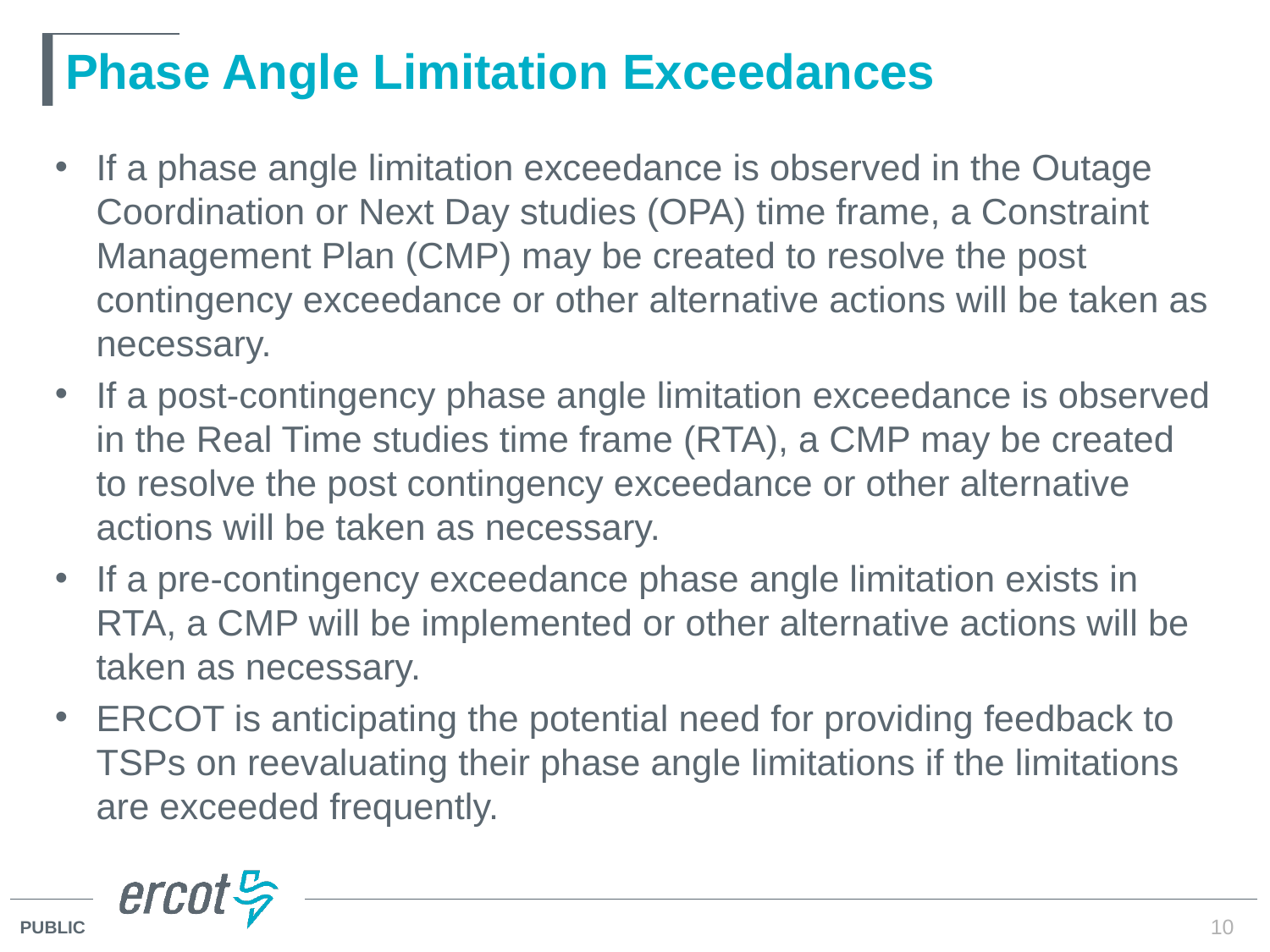

# Phase Angle Limitation Exceedances
If a phase angle limitation exceedance is observed in the Outage Coordination or Next Day studies (OPA) time frame, a Constraint Management Plan (CMP) may be created to resolve the post contingency exceedance or other alternative actions will be taken as necessary.
If a post-contingency phase angle limitation exceedance is observed in the Real Time studies time frame (RTA), a CMP may be created to resolve the post contingency exceedance or other alternative actions will be taken as necessary.
If a pre-contingency exceedance phase angle limitation exists in RTA, a CMP will be implemented or other alternative actions will be taken as necessary.
ERCOT is anticipating the potential need for providing feedback to TSPs on reevaluating their phase angle limitations if the limitations are exceeded frequently.

10